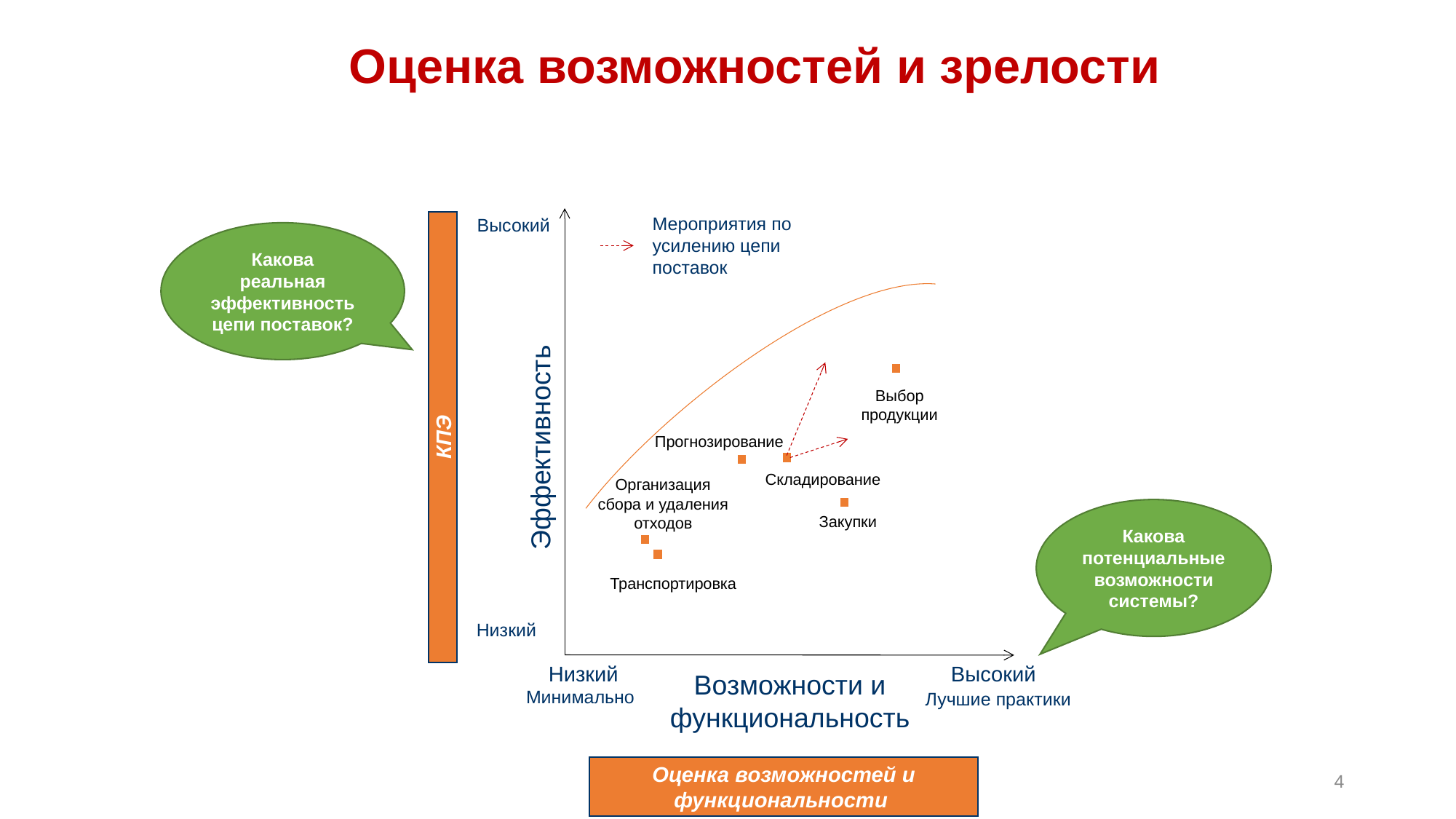

# Оценка возможностей и зрелости
Мероприятия по усилению цепи поставок
Высокий
Какова реальная эффективность цепи поставок?
Эффективность

Выбор продукции
КПЭ
Прогнозирование

Складирование
Организация сбора и удаления отходов

Какова потенциальные возможности системы?
Закупки

Транспортировка
Низкий
Высокий
Низкий
Возможности и функциональность
Минимально
Лучшие практики
Оценка возможностей и функциональности
4